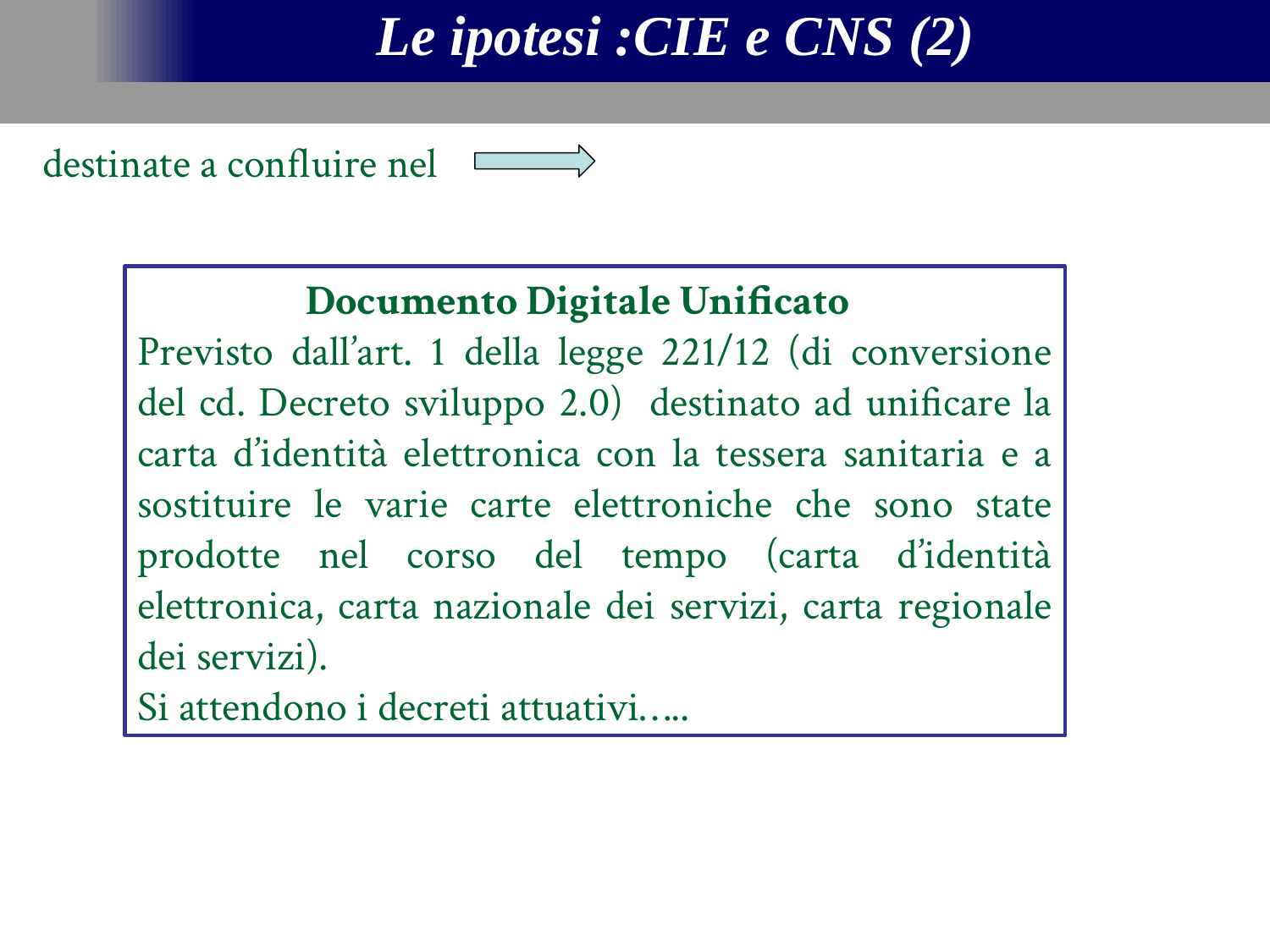

Le ipotesi :CIE e CNS (2)
destinate a confluire nel

Documento Digitale Unificato
Previsto dall’art. 1 della legge 221/12 (di conversione del cd. Decreto sviluppo 2.0)  destinato ad unificare la carta d’identità elettronica con la tessera sanitaria e a sostituire le varie carte elettroniche che sono state prodotte nel corso del tempo (carta d’identità elettronica, carta nazionale dei servizi, carta regionale dei servizi).
Si attendono i decreti attuativi…..